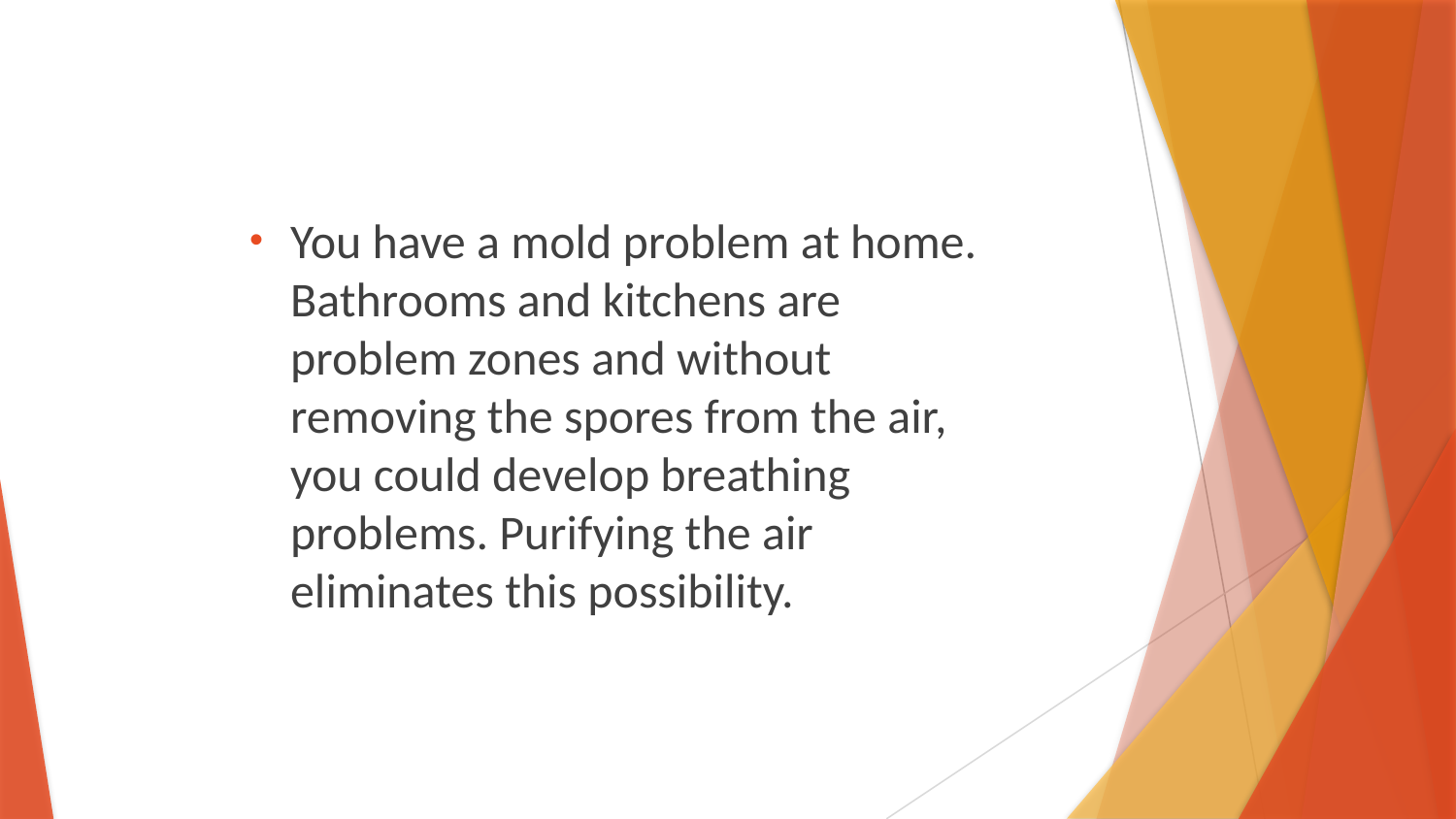

You have a mold problem at home. Bathrooms and kitchens are problem zones and without removing the spores from the air, you could develop breathing problems. Purifying the air eliminates this possibility.